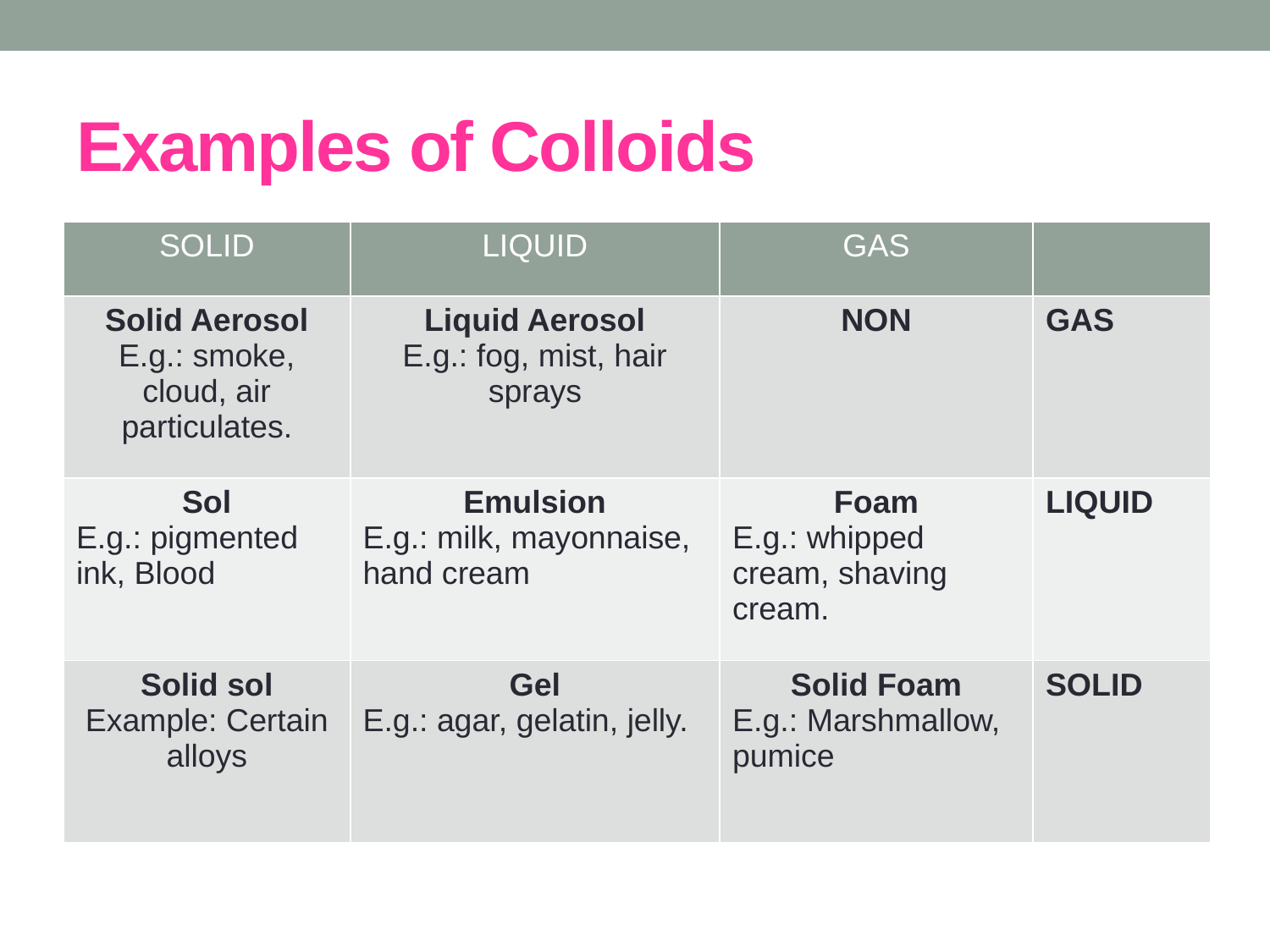

# Examples of Colloids
| SOLID | LIQUID | GAS |  |
| --- | --- | --- | --- |
| Solid Aerosol E.g.: smoke, cloud, air particulates. | Liquid Aerosol E.g.: fog, mist, hair sprays | NON | GAS |
| Sol E.g.: pigmented ink, Blood | Emulsion E.g.: milk, mayonnaise, hand cream | Foam E.g.: whipped cream, shaving cream. | LIQUID |
| Solid sol Example: Certain alloys | Gel E.g.: agar, gelatin, jelly. | Solid Foam E.g.: Marshmallow, pumice | SOLID |